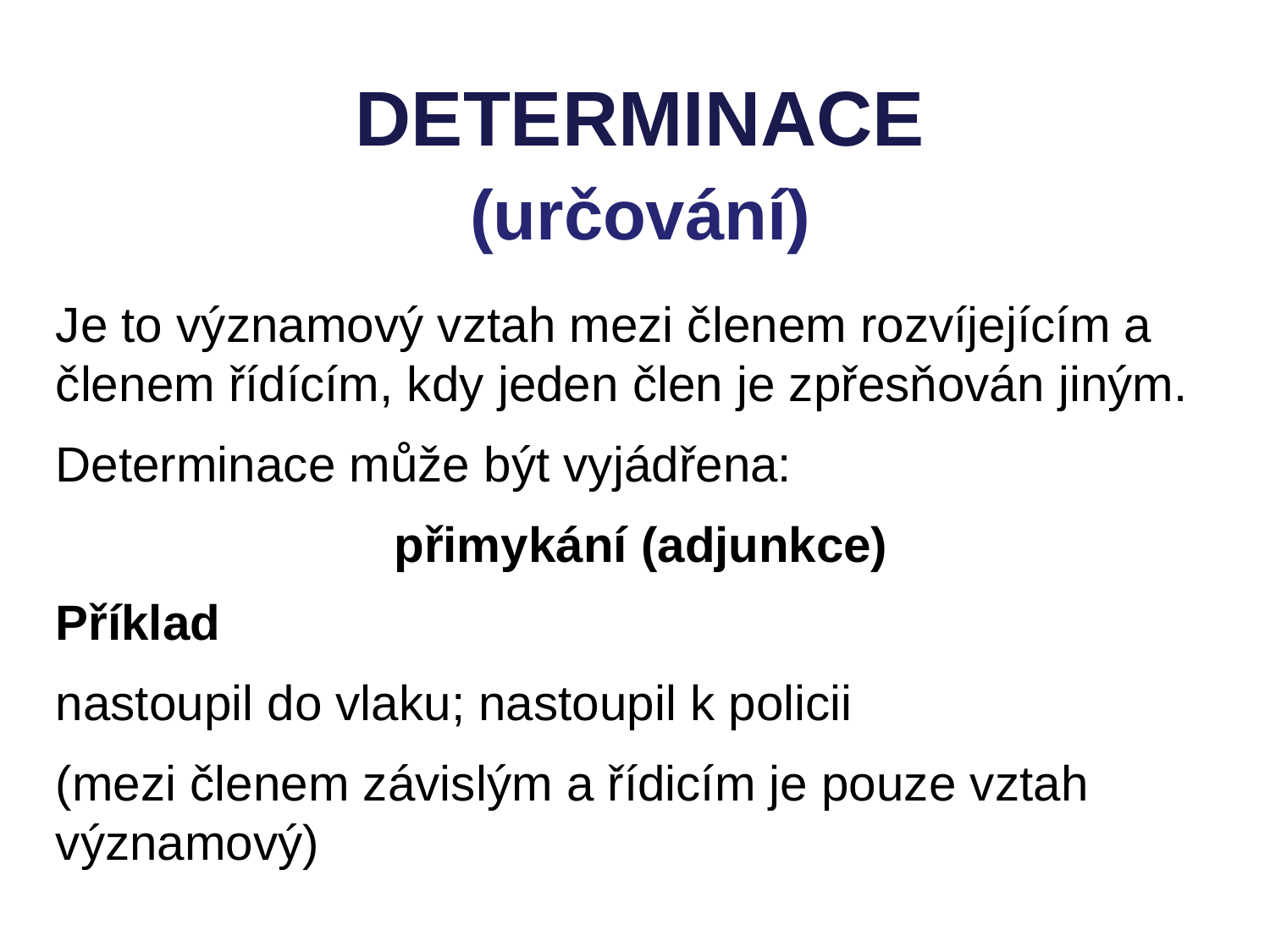

DETERMINACE
(určování)
Je to významový vztah mezi členem rozvíjejícím a členem řídícím, kdy jeden člen je zpřesňován jiným.
Determinace může být vyjádřena:
přimykání (adjunkce)
Příklad
nastoupil do vlaku; nastoupil k policii
(mezi členem závislým a řídicím je pouze vztah významový)